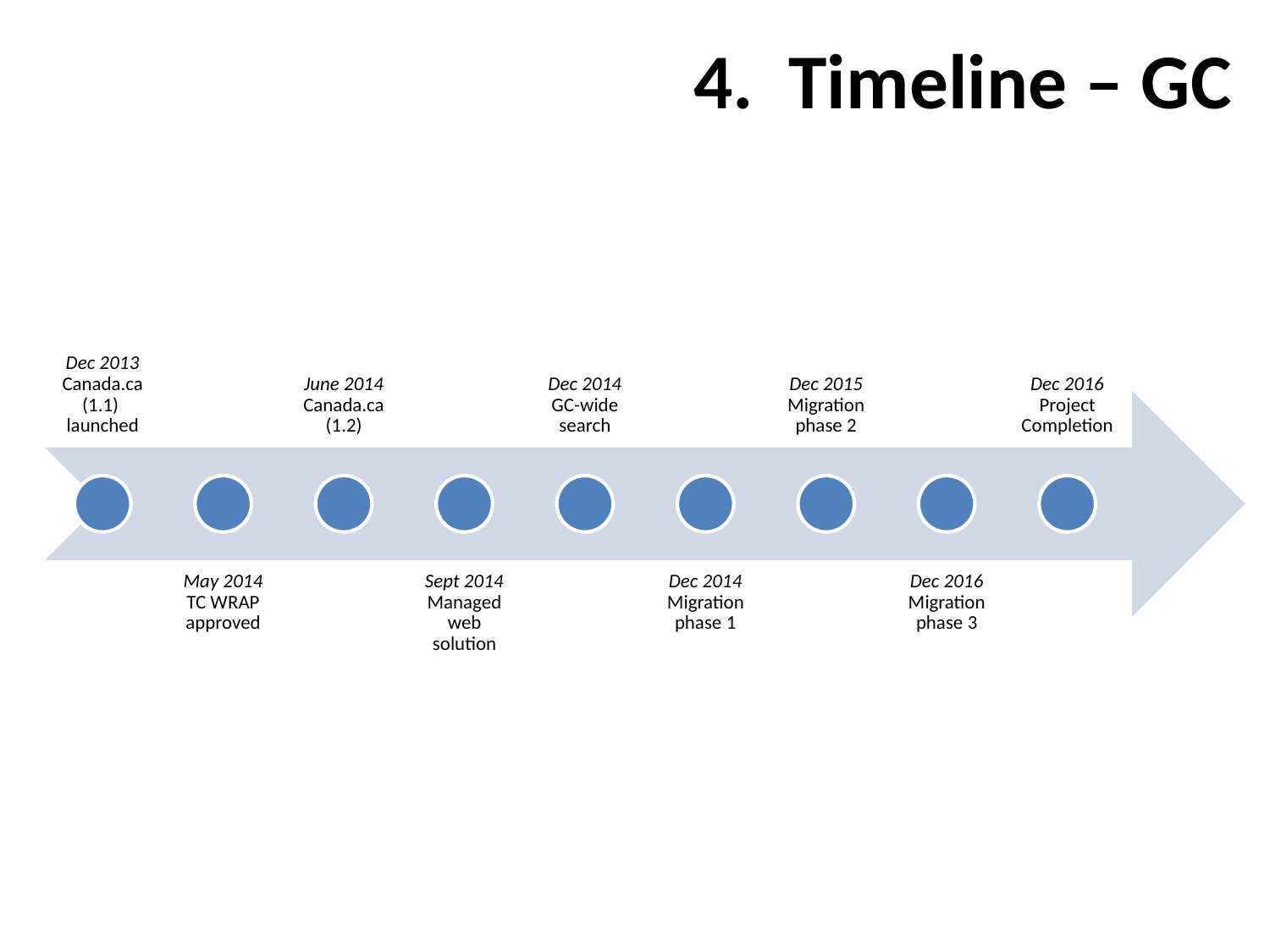

# 4.  Timeline – GC
Dec 2013
Canada.ca (1.1)  launched
May 2014
TC WRAP approved
June 2014
Canada.ca (1.2)
Sept 2014
Managed web solution
Dec 2014
GC-wide search
Dec 2014
Migration phase 1
Dec 2015
Migration phase 2
Dec 2016
Migration phase 3
Dec 2016
Project Completion